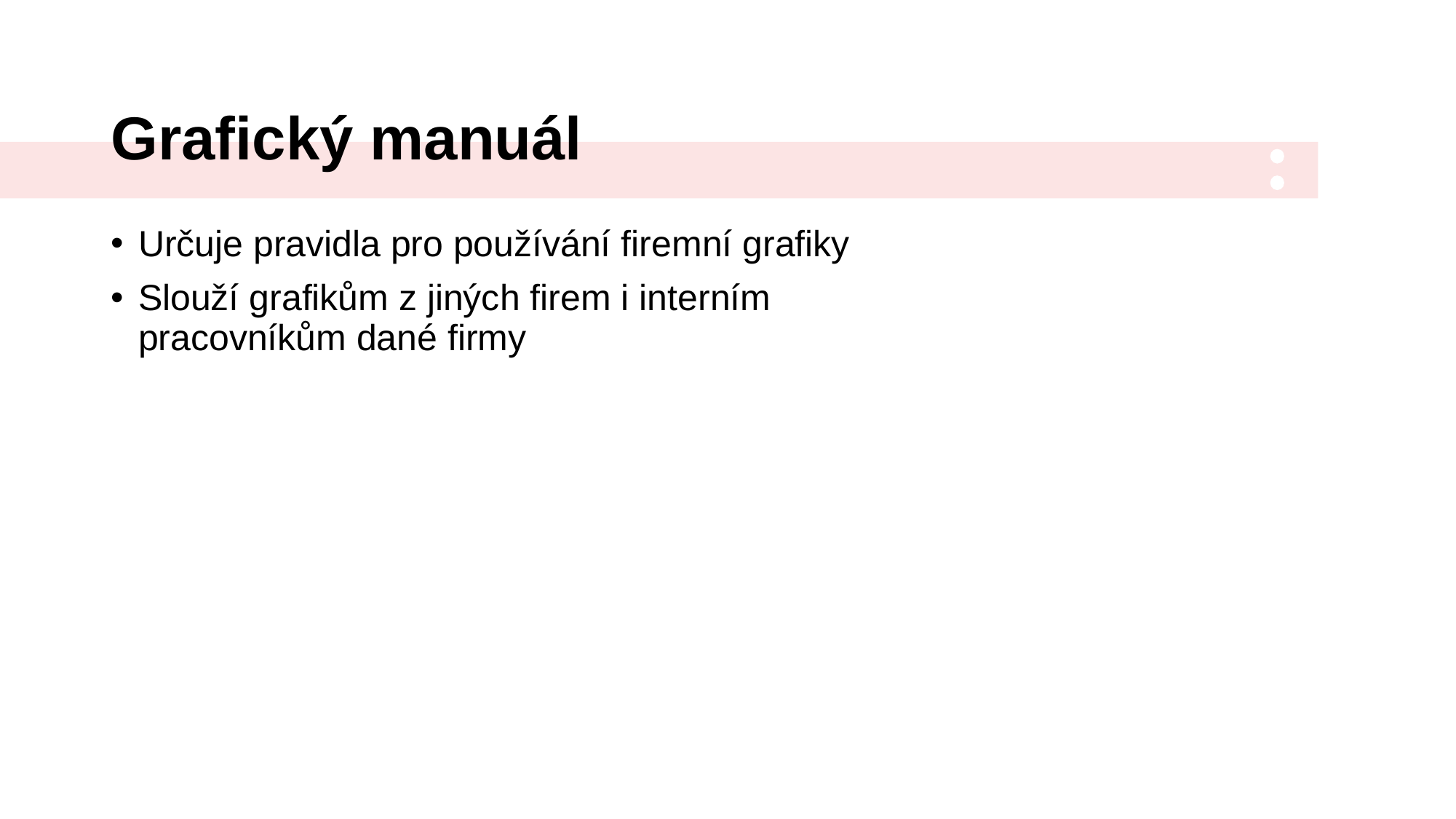

Grafický manuál

Určuje pravidla pro používání firemní grafiky
Slouží grafikům z jiných firem i interním pracovníkům dané firmy